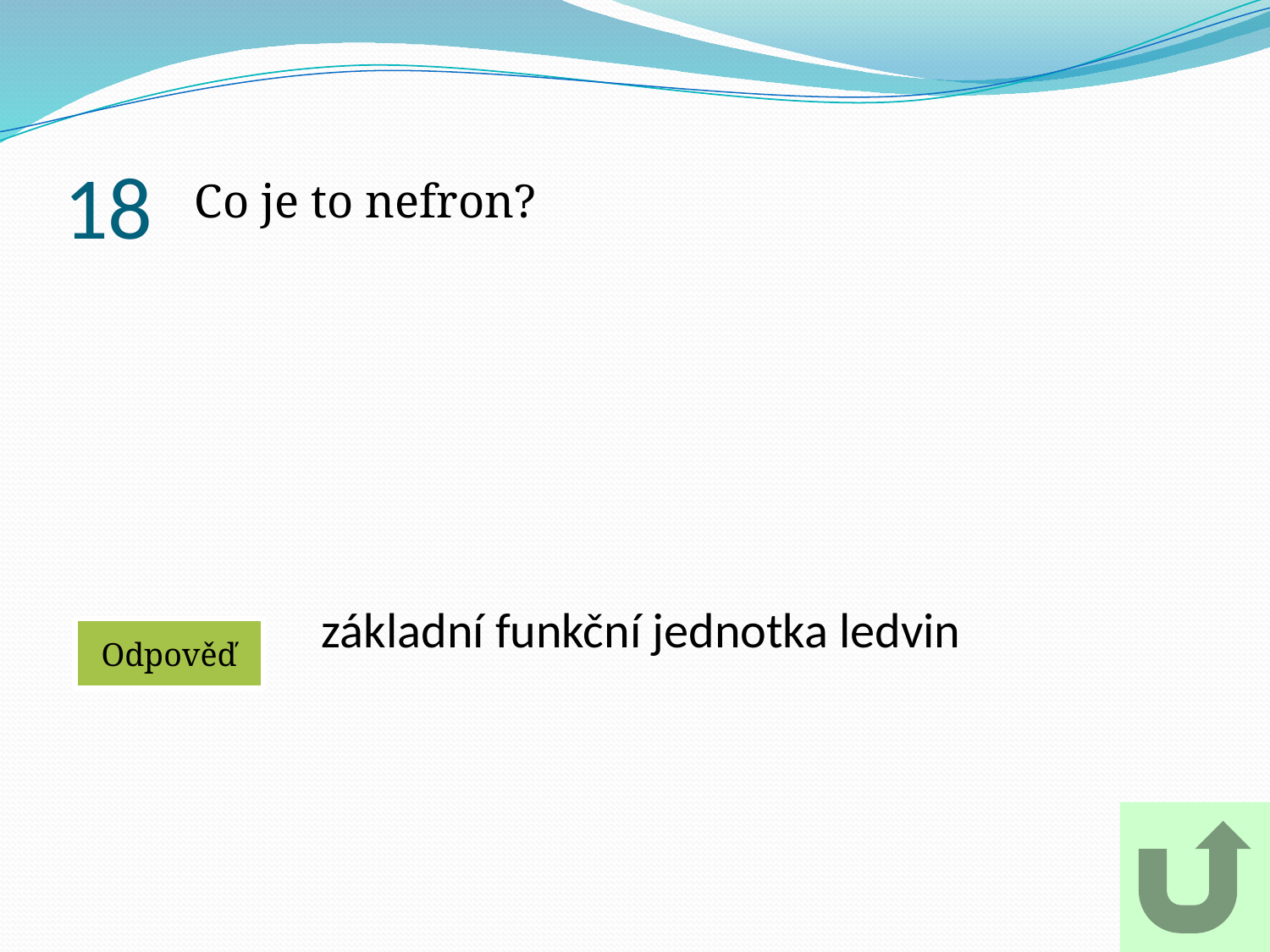

# 18
Co je to nefron?
základní funkční jednotka ledvin
Odpověď